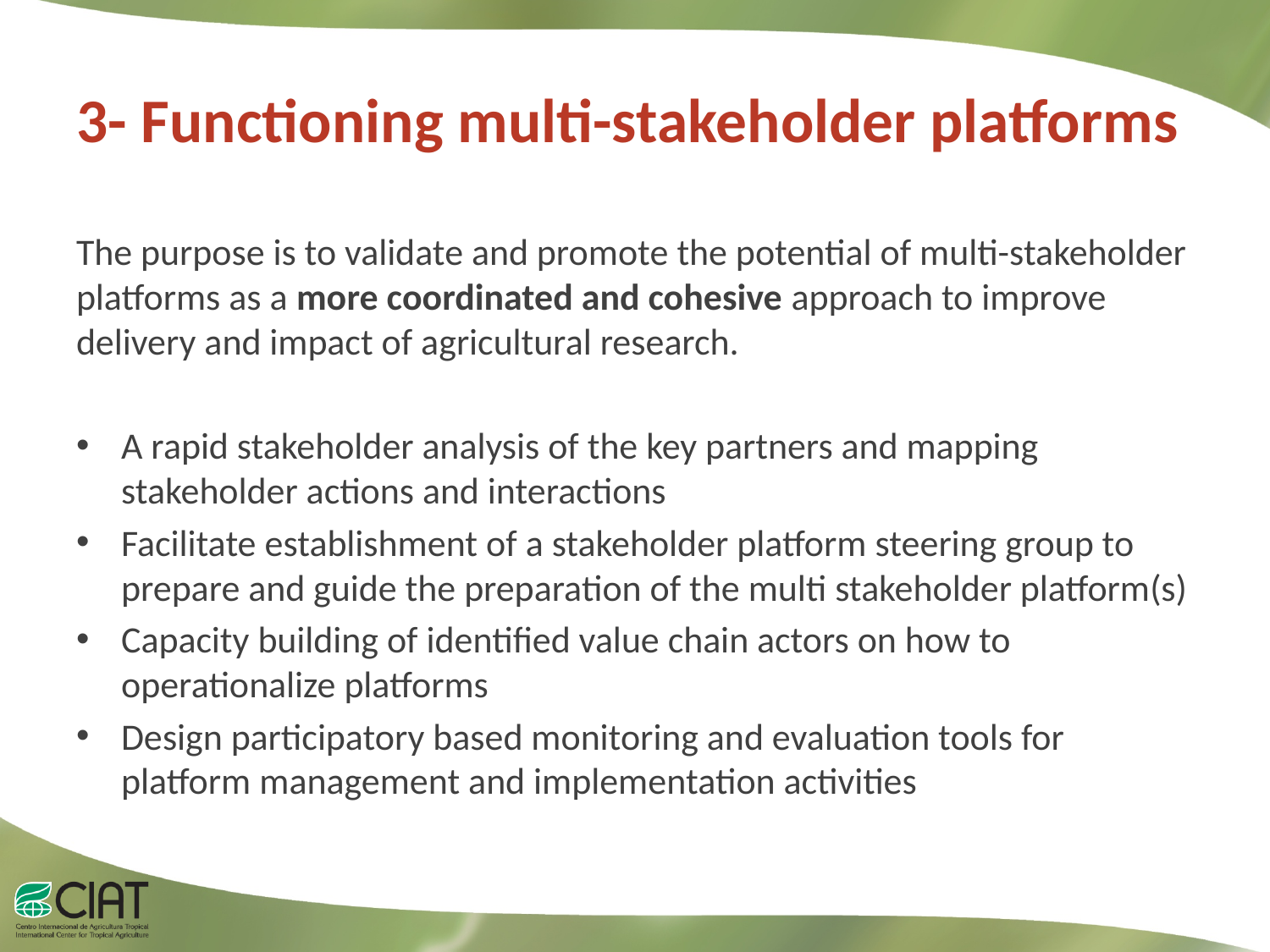

# 3- Functioning multi-stakeholder platforms
The purpose is to validate and promote the potential of multi-stakeholder platforms as a more coordinated and cohesive approach to improve delivery and impact of agricultural research.

A rapid stakeholder analysis of the key partners and mapping stakeholder actions and interactions
Facilitate establishment of a stakeholder platform steering group to prepare and guide the preparation of the multi stakeholder platform(s)
Capacity building of identified value chain actors on how to operationalize platforms
Design participatory based monitoring and evaluation tools for platform management and implementation activities